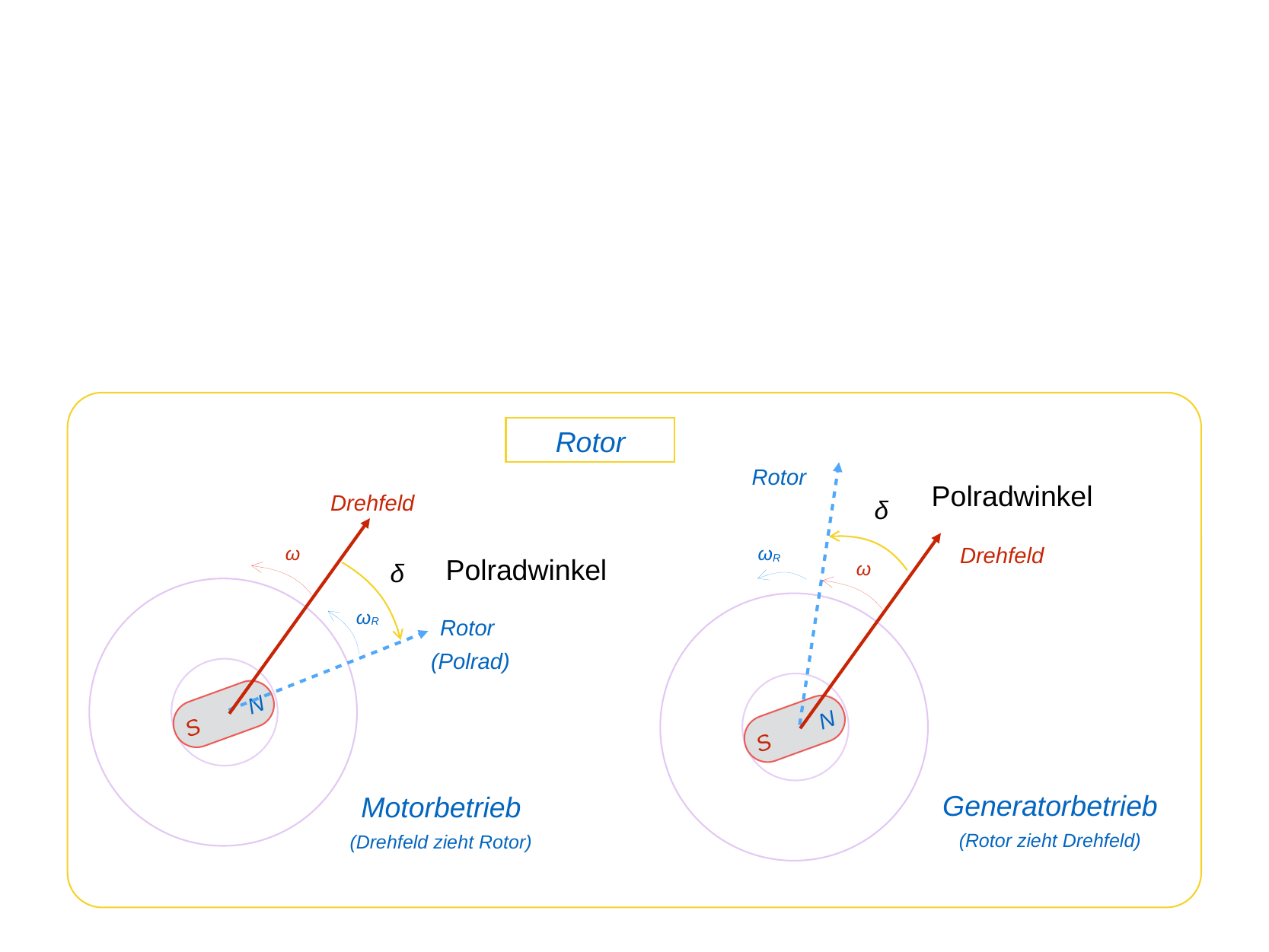

Rotor
Rotor

Polradwinkel
Drehfeld
δ

Drehfeld
ω
ωR

Polradwinkel
ω
δ

ωR
Rotor
(Polrad)

N

N

S
S
Generatorbetrieb
(Rotor zieht Drehfeld)
Motorbetrieb
(Drehfeld zieht Rotor)